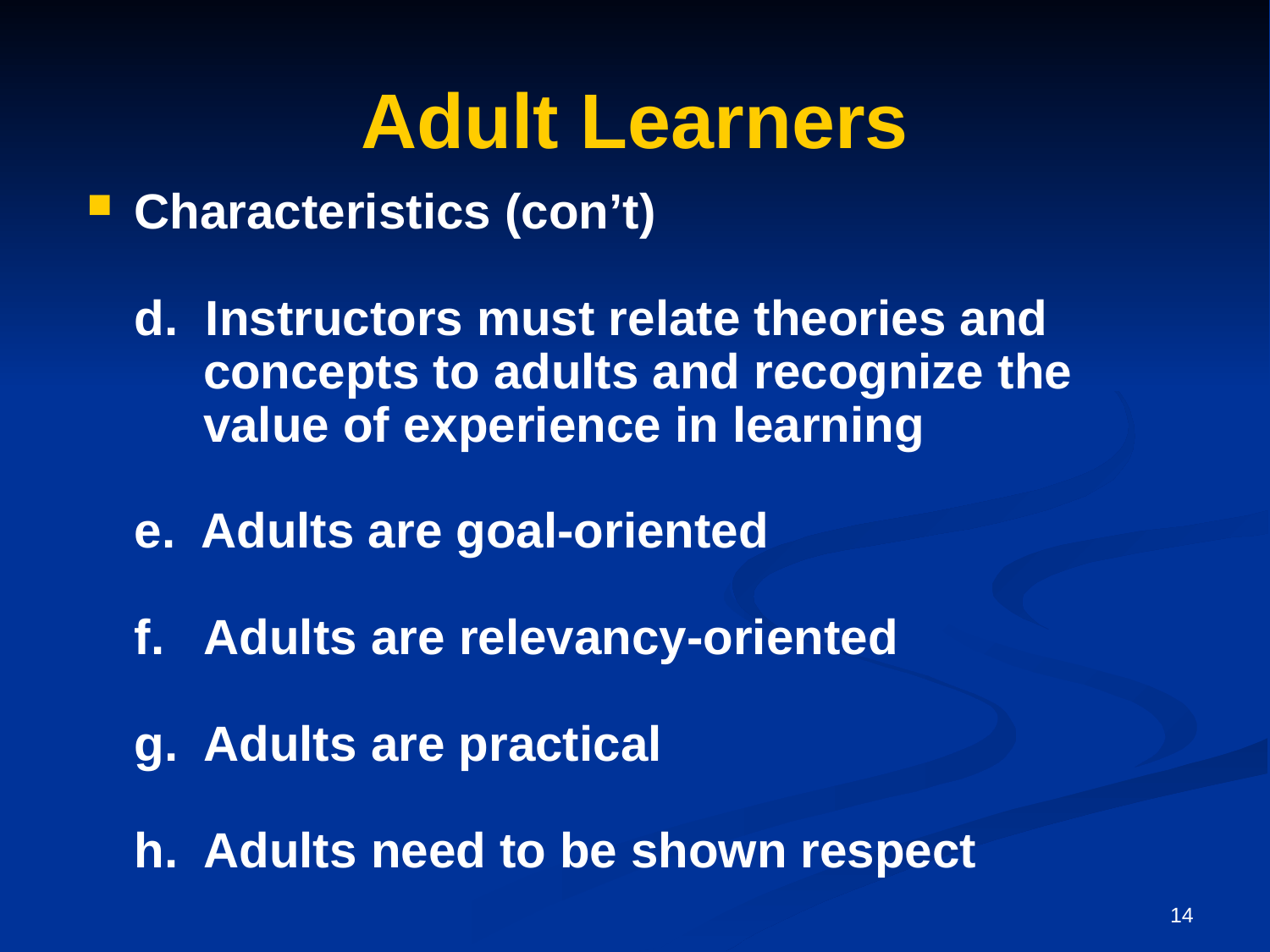

# Adult Learners
Characteristics (con’t)

	d.  Instructors must relate theories and
	     concepts to adults and recognize the
	     value of experience in learning

	e.  Adults are goal-oriented

	f.   Adults are relevancy-oriented

	g.  Adults are practical

	h.  Adults need to be shown respect
14